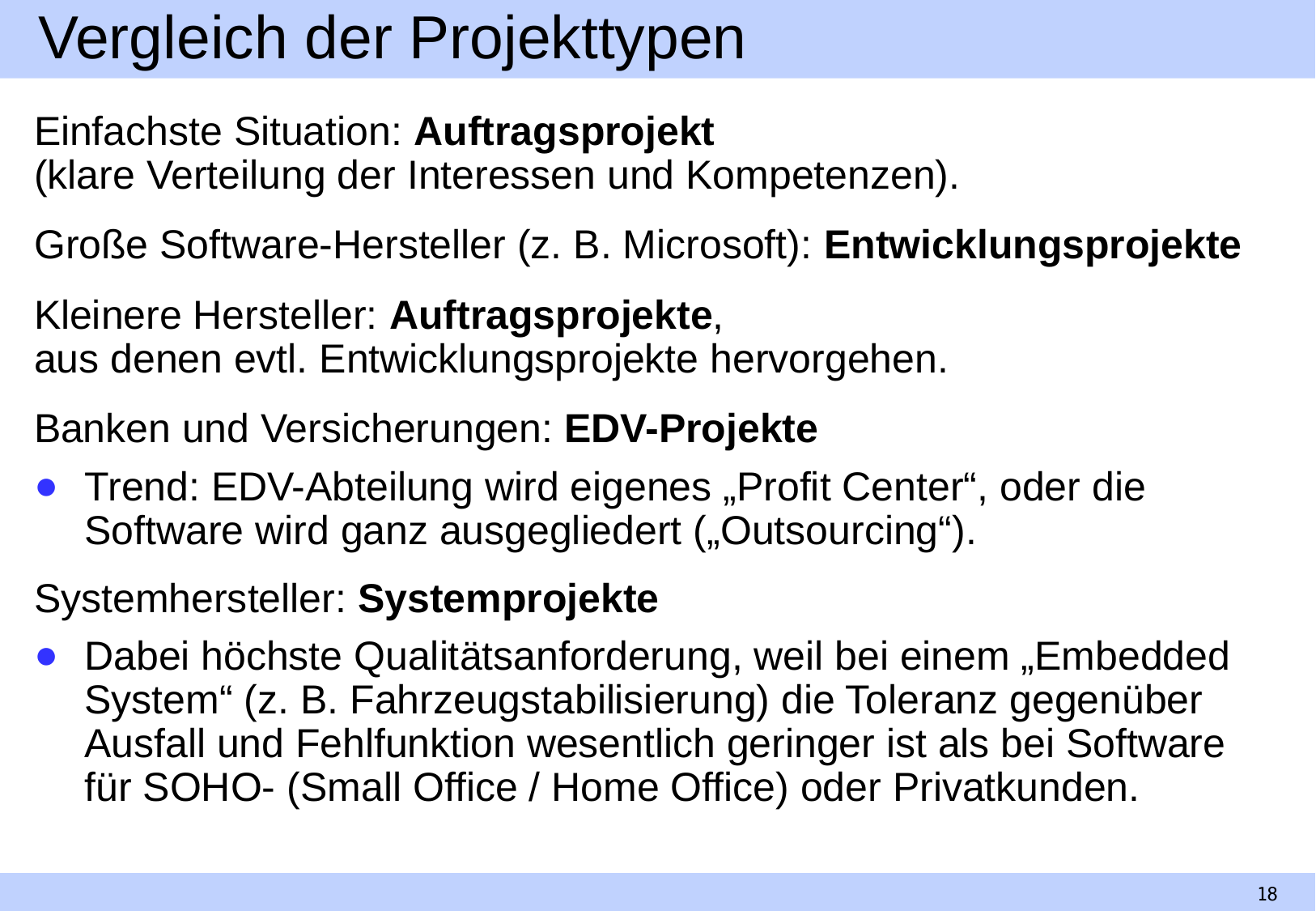

# Vergleich der Projekttypen
Einfachste Situation: Auftragsprojekt
(klare Verteilung der Interessen und Kompetenzen).
Große Software-Hersteller (z. B. Microsoft): Entwicklungsprojekte
Kleinere Hersteller: Auftragsprojekte,
aus denen evtl. Entwicklungsprojekte hervorgehen.
Banken und Versicherungen: EDV-Projekte
Trend: EDV-Abteilung wird eigenes „Profit Center“, oder die Software wird ganz ausgegliedert („Outsourcing“).
Systemhersteller: Systemprojekte
Dabei höchste Qualitätsanforderung, weil bei einem „Embedded System“ (z. B. Fahrzeugstabilisierung) die Toleranz gegenüber Ausfall und Fehlfunktion wesentlich geringer ist als bei Software für SOHO- (Small Office / Home Office) oder Privatkunden.

18